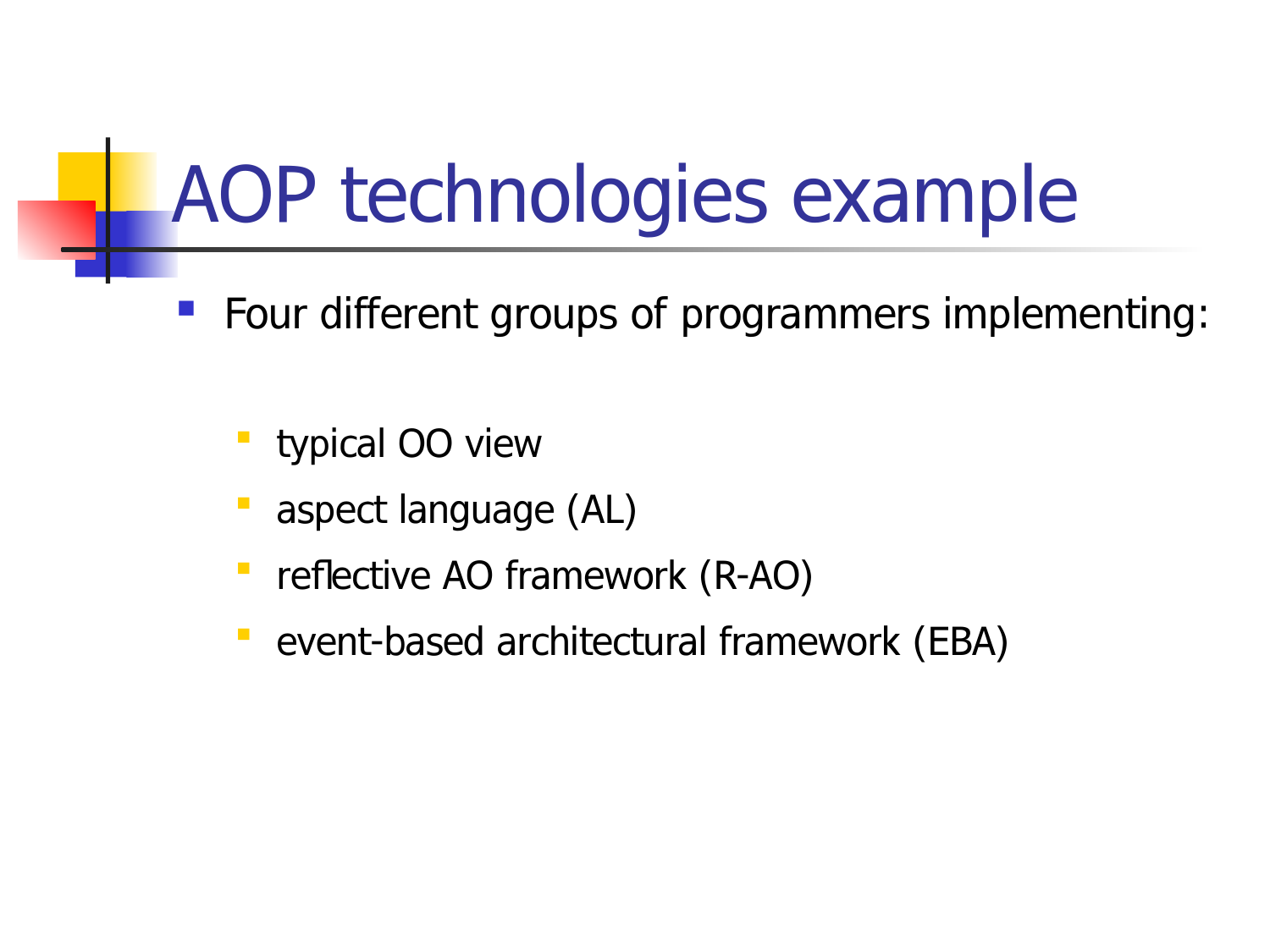

# AOP technologies example
Four different groups of programmers implementing:

 typical OO view
 aspect language (AL)
 reflective AO framework (R-AO)
 event-based architectural framework (EBA)